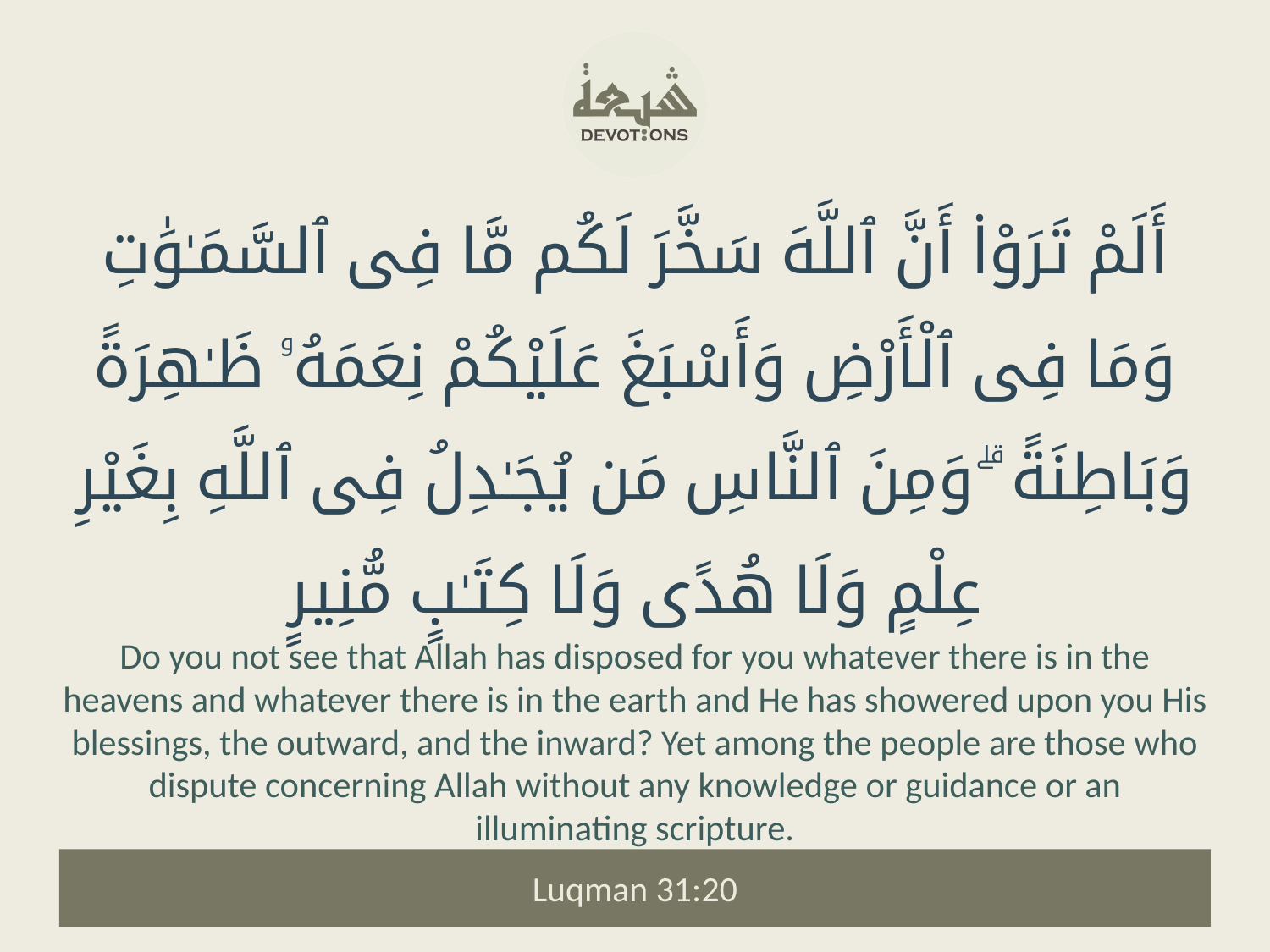

أَلَمْ تَرَوْا۟ أَنَّ ٱللَّهَ سَخَّرَ لَكُم مَّا فِى ٱلسَّمَـٰوَٰتِ وَمَا فِى ٱلْأَرْضِ وَأَسْبَغَ عَلَيْكُمْ نِعَمَهُۥ ظَـٰهِرَةً وَبَاطِنَةً ۗ وَمِنَ ٱلنَّاسِ مَن يُجَـٰدِلُ فِى ٱللَّهِ بِغَيْرِ عِلْمٍ وَلَا هُدًى وَلَا كِتَـٰبٍ مُّنِيرٍ
Do you not see that Allah has disposed for you whatever there is in the heavens and whatever there is in the earth and He has showered upon you His blessings, the outward, and the inward? Yet among the people are those who dispute concerning Allah without any knowledge or guidance or an illuminating scripture.
Luqman 31:20